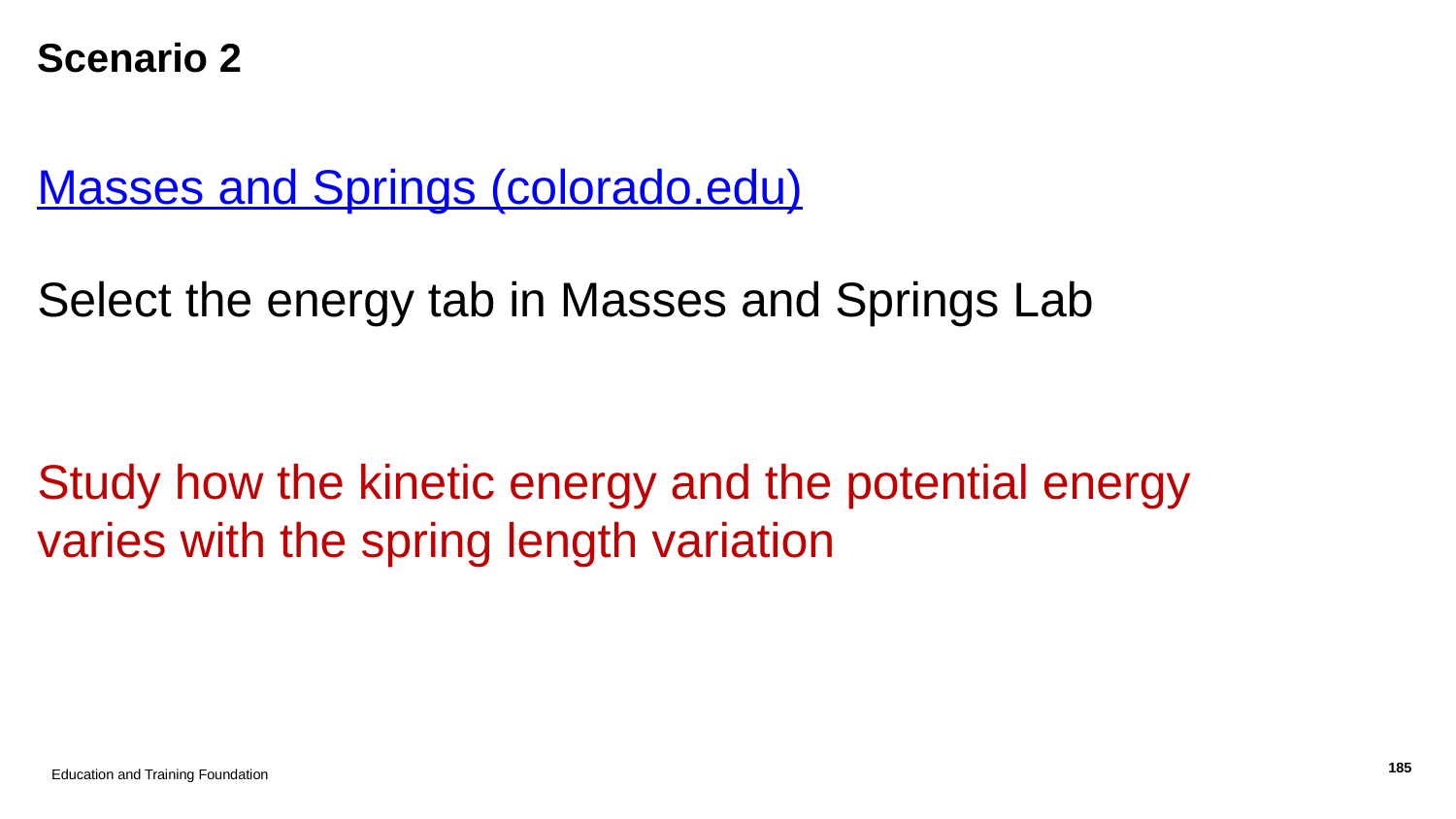

# Scenario 2
‪Masses and Springs‬ (colorado.edu)

Select the energy tab in Masses and Springs Lab

Study how the kinetic energy and the potential energy varies with the spring length variation

Education and Training Foundation
185